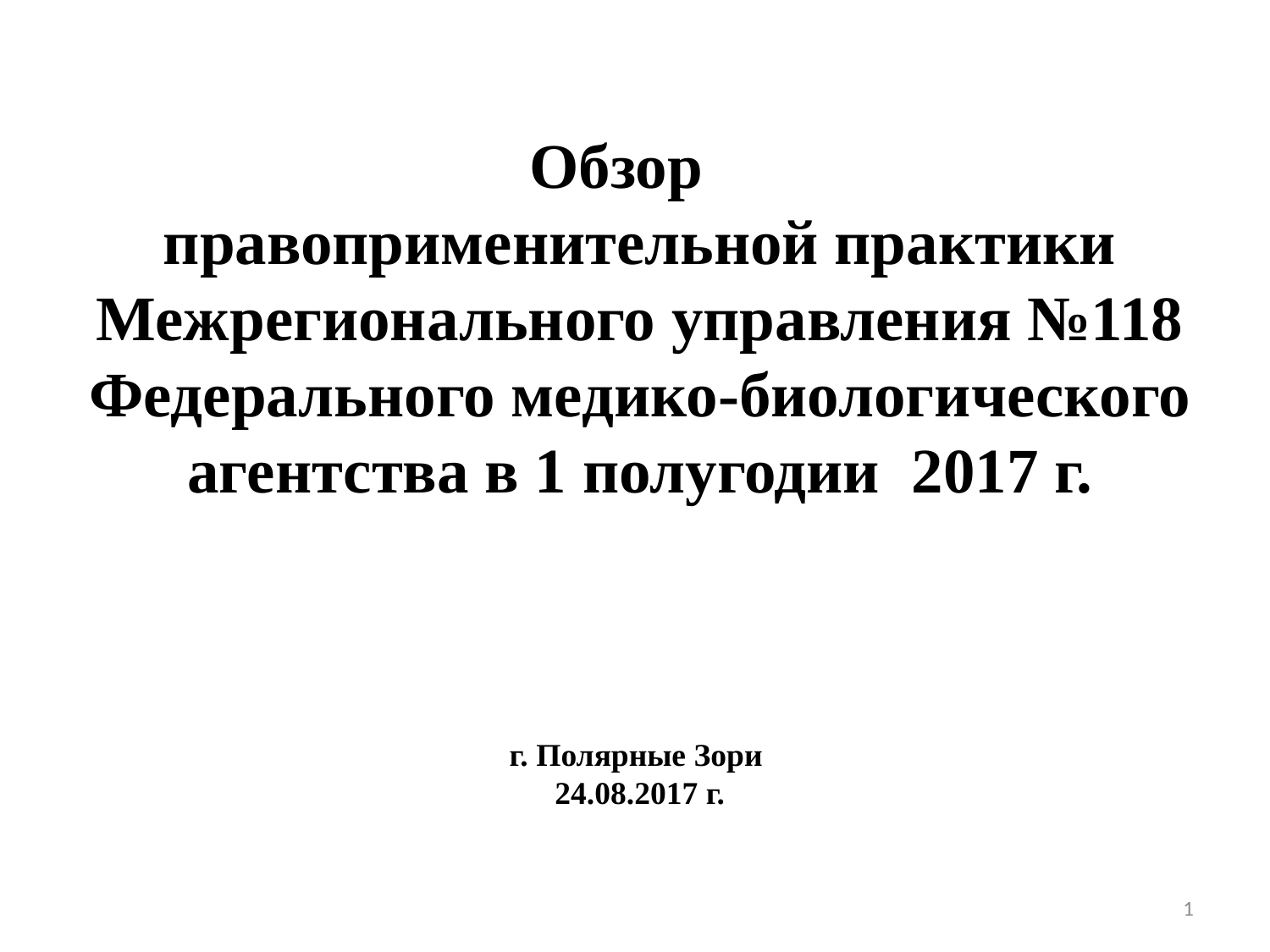

Обзор
правоприменительной практики Межрегионального управления №118 Федерального медико-биологического агентства в 1 полугодии  2017 г.

г. Полярные Зори
24.08.2017 г.
1